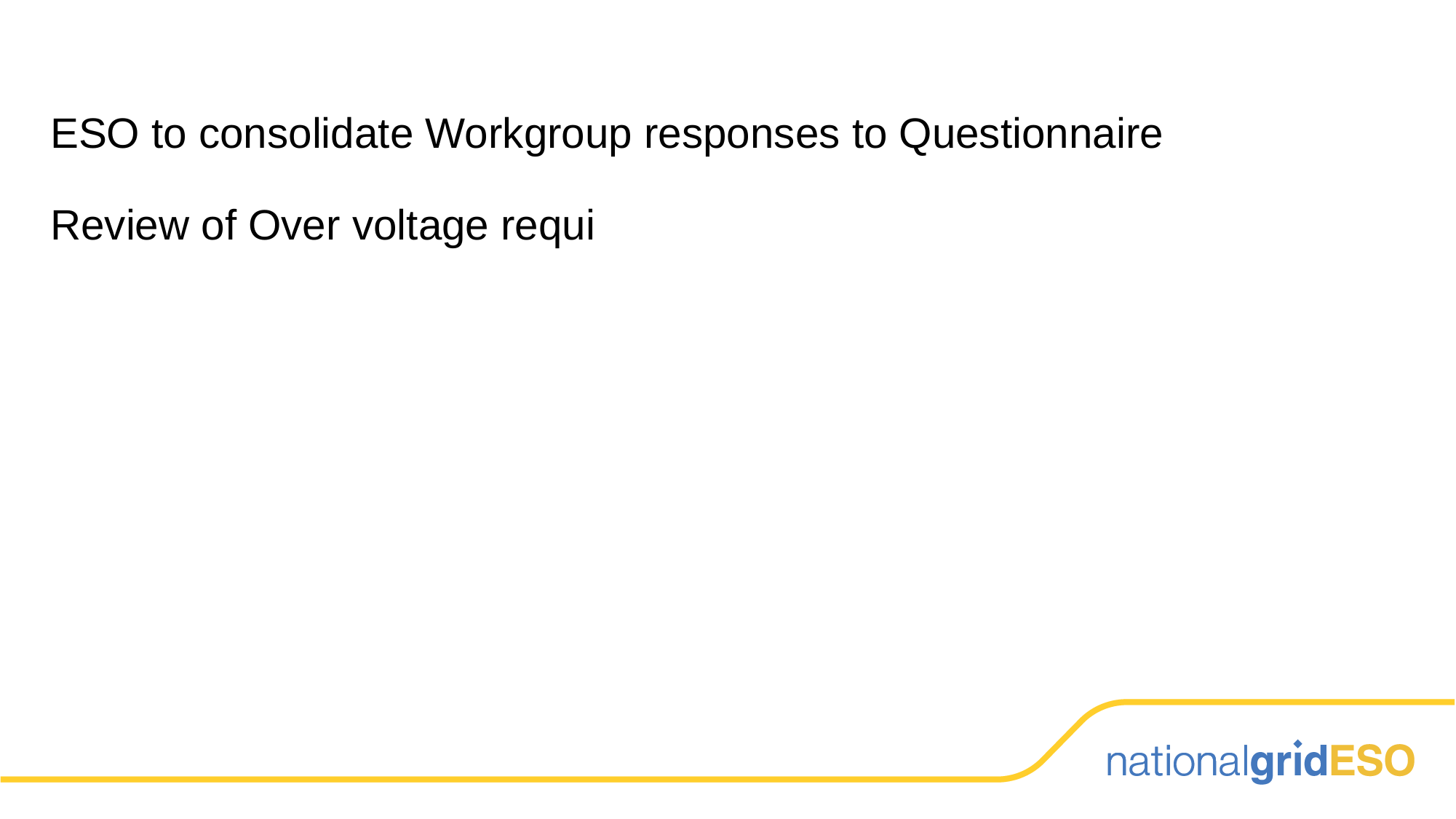

# ESO to consolidate Workgroup responses to Questionnaire Review of Over voltage requi